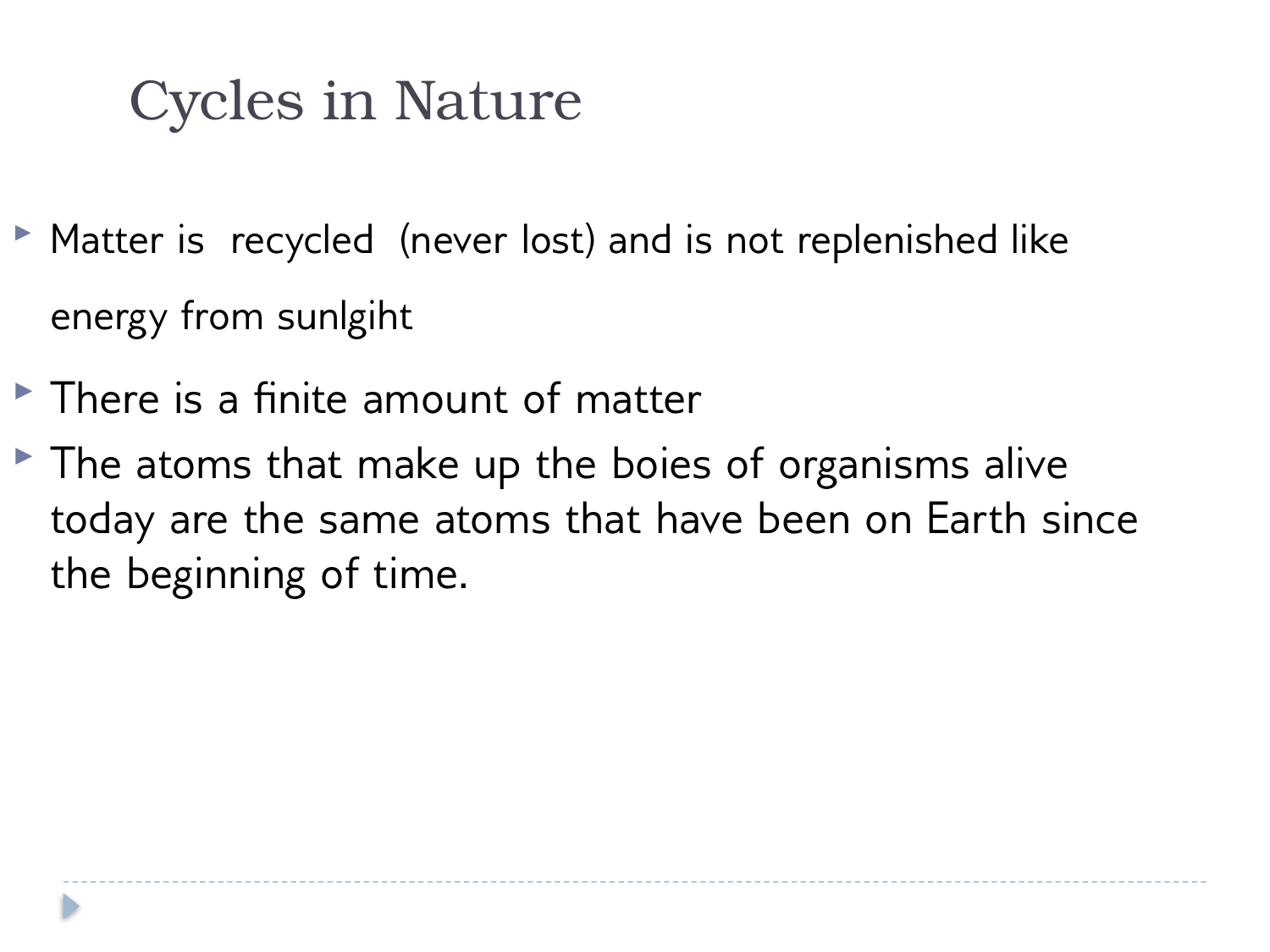

Cycles in Nature
Matter is  recycled  (never lost) and is not replenished like energy from sunlgiht
There is a finite amount of matter
The atoms that make up the boies of organisms alive today are the same atoms that have been on Earth since the beginning of time.